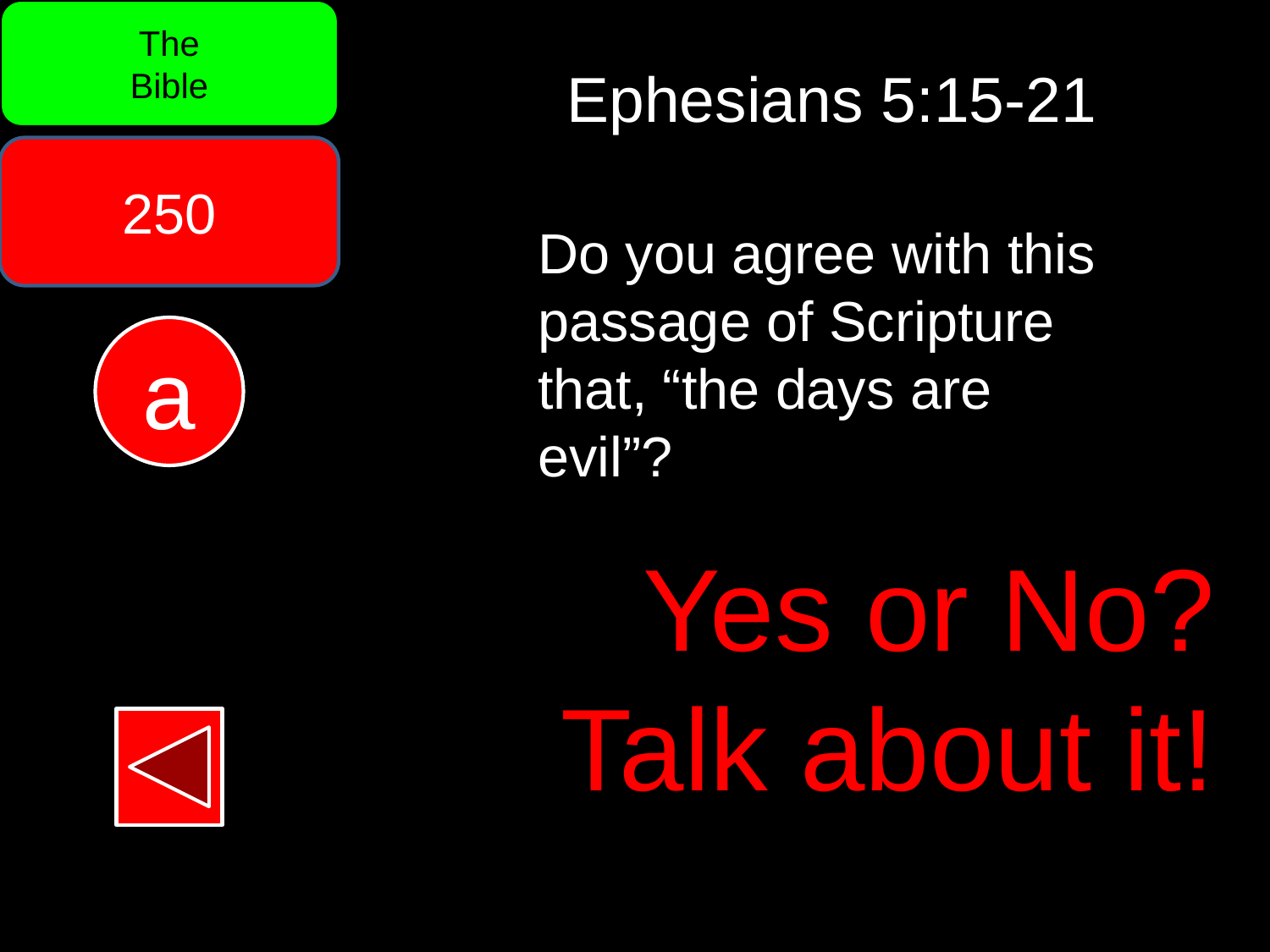

The
Bible
Ephesians 5:15-21
250
Do you agree with this
passage of Scripture
that, “the days are
evil”?
a
Yes or No?
Talk about it!